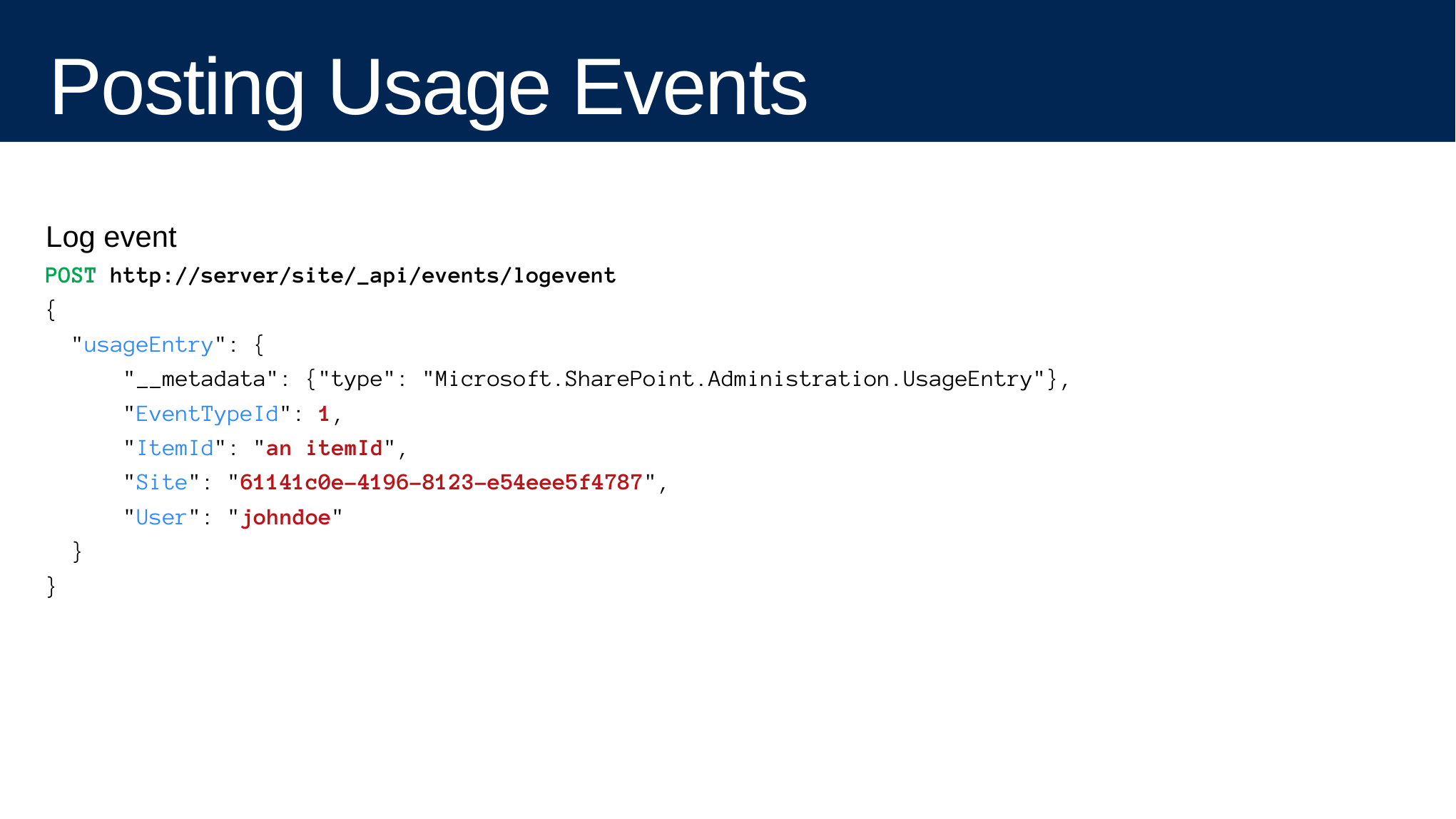

# Posting Usage Events
Log event
POST http://server/site/_api/events/logevent
{
  "usageEntry": {
      "__metadata": {"type": "Microsoft.SharePoint.Administration.UsageEntry"},
      "EventTypeId": 1,
      "ItemId": "an itemId",
      "Site": "61141c0e-4196-8123-e54eee5f4787",
      "User": "johndoe"
  }
}